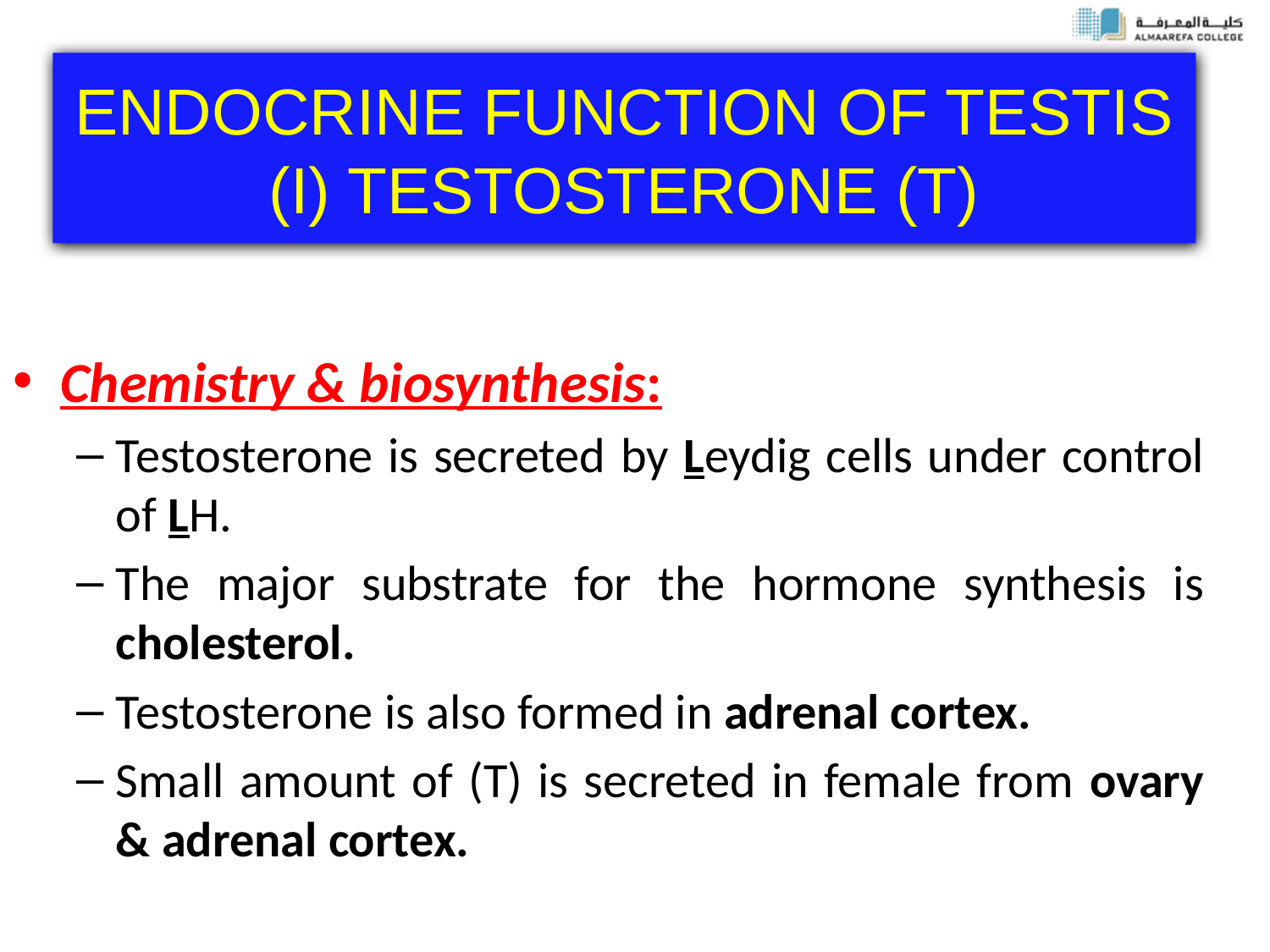

# ENDOCRINE FUNCTION OF TESTIS (I) TESTOSTERONE (T)

Chemistry & biosynthesis:
Testosterone is secreted by Leydig cells under control of LH.
The major substrate for the hormone synthesis is cholesterol.
Testosterone is also formed in adrenal cortex.
Small amount of (T) is secreted in female from ovary & adrenal cortex.